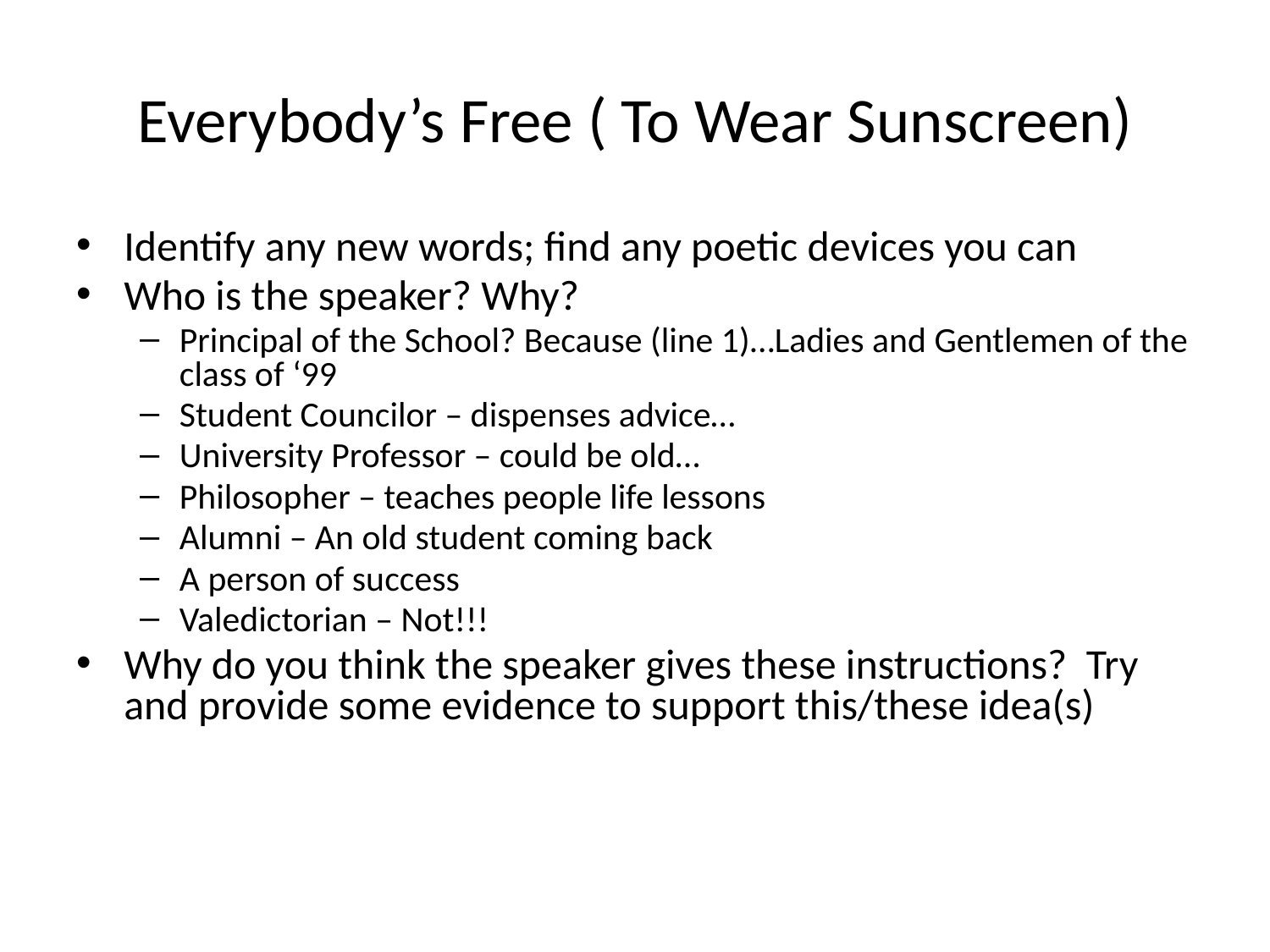

# Everybody’s Free ( To Wear Sunscreen)
Identify any new words; find any poetic devices you can
Who is the speaker? Why?
Principal of the School? Because (line 1)…Ladies and Gentlemen of the class of ‘99
Student Councilor – dispenses advice…
University Professor – could be old…
Philosopher – teaches people life lessons
Alumni – An old student coming back
A person of success
Valedictorian – Not!!!
Why do you think the speaker gives these instructions?  Try and provide some evidence to support this/these idea(s)